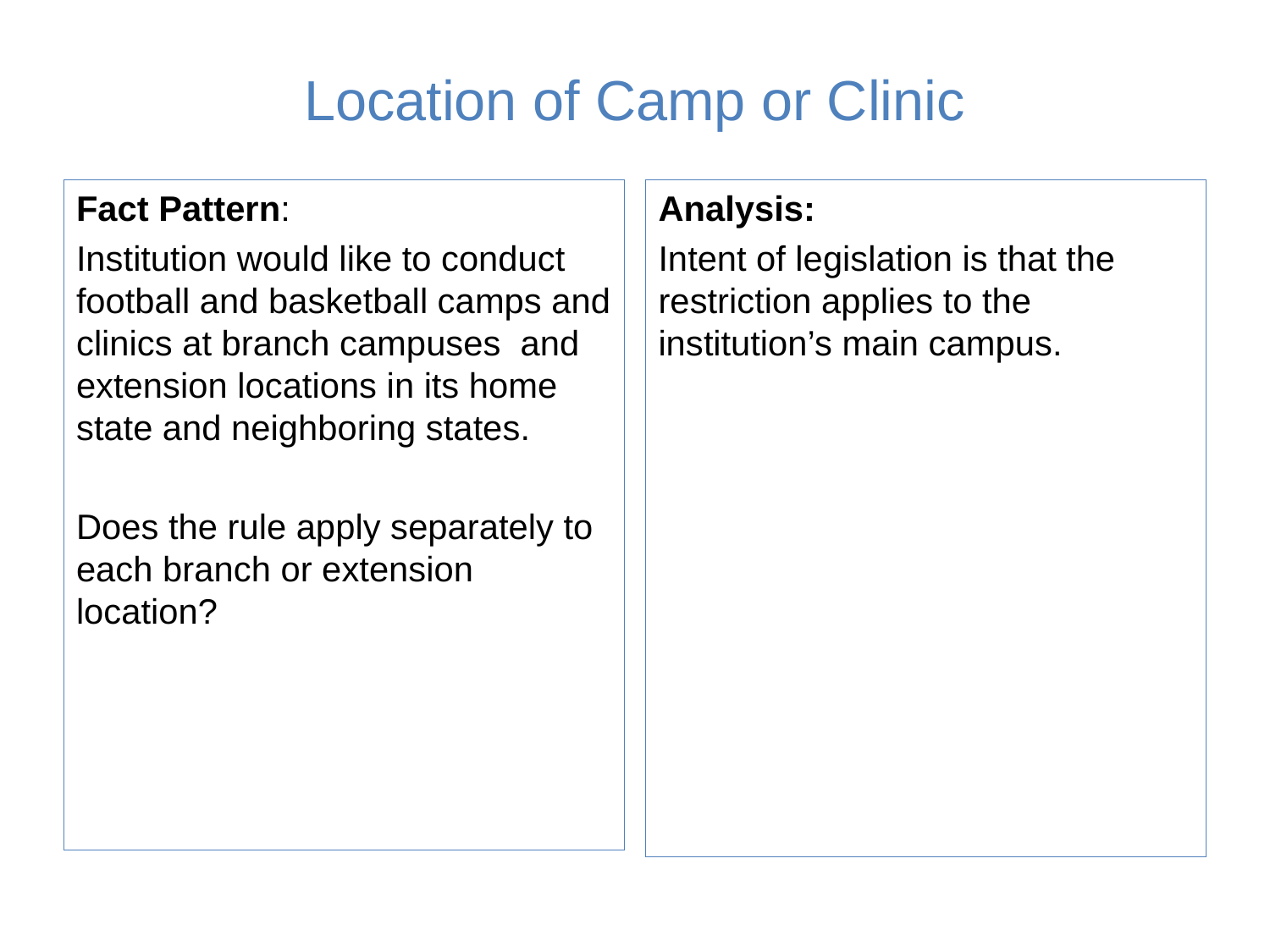

# Location of Camp or Clinic
Fact Pattern:
Institution would like to conduct football and basketball camps and clinics at branch campuses  and extension locations in its home state and neighboring states.

Does the rule apply separately to each branch or extension location?
Analysis:
Intent of legislation is that the restriction applies to the institution’s main campus.